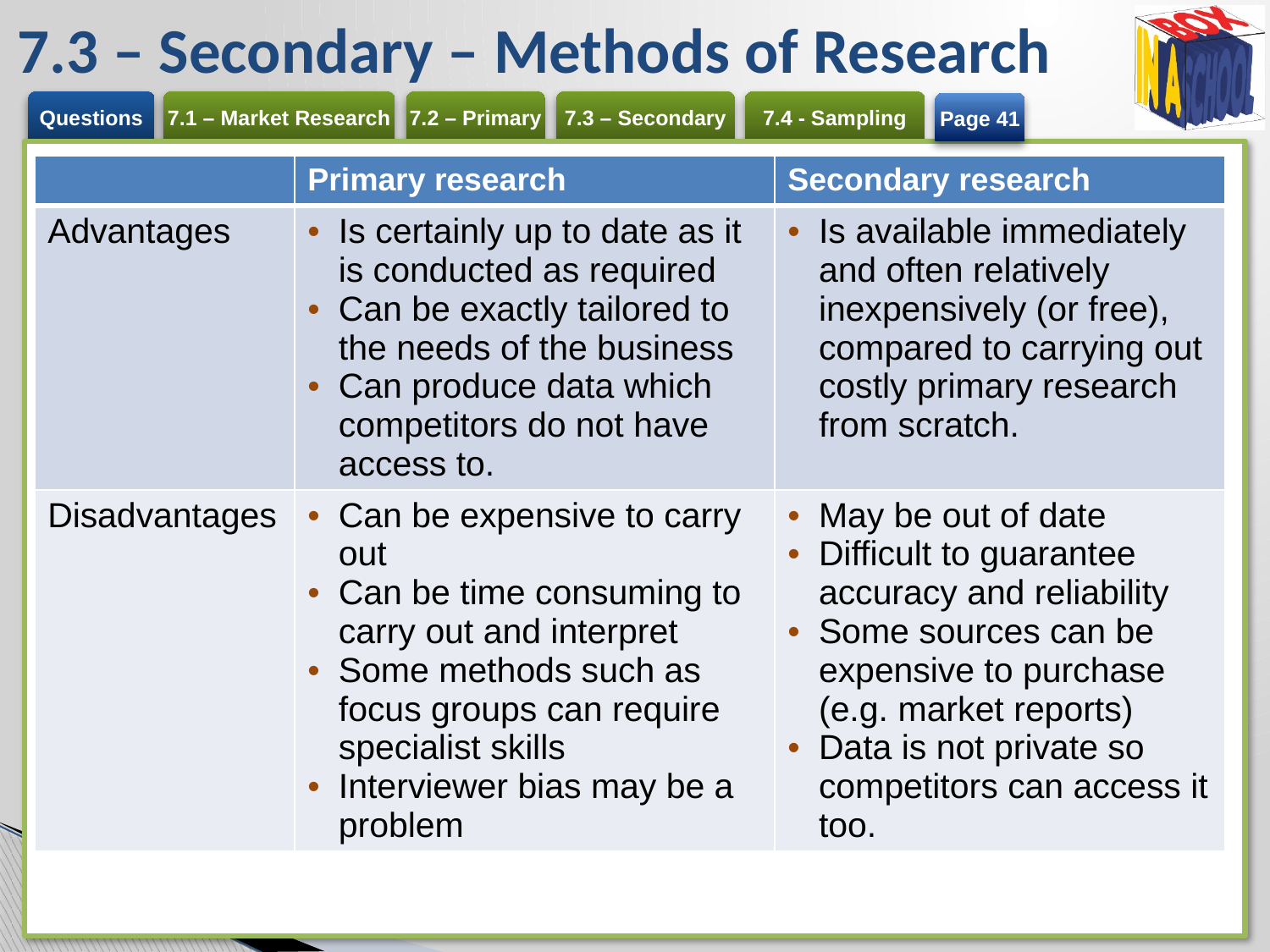

# 7.3 – Secondary – Methods of Research
Page 41
|  | Primary research | Secondary research |
| --- | --- | --- |
| Advantages | Is certainly up to date as it is conducted as required Can be exactly tailored to the needs of the business Can produce data which competitors do not have access to. | Is available immediately and often relatively inexpensively (or free), compared to carrying out costly primary research from scratch. |
| Disadvantages | Can be expensive to carry out Can be time consuming to carry out and interpret Some methods such as focus groups can require specialist skills Interviewer bias may be a problem | May be out of date Difficult to guarantee accuracy and reliability Some sources can be expensive to purchase (e.g. market reports) Data is not private so competitors can access it too. |